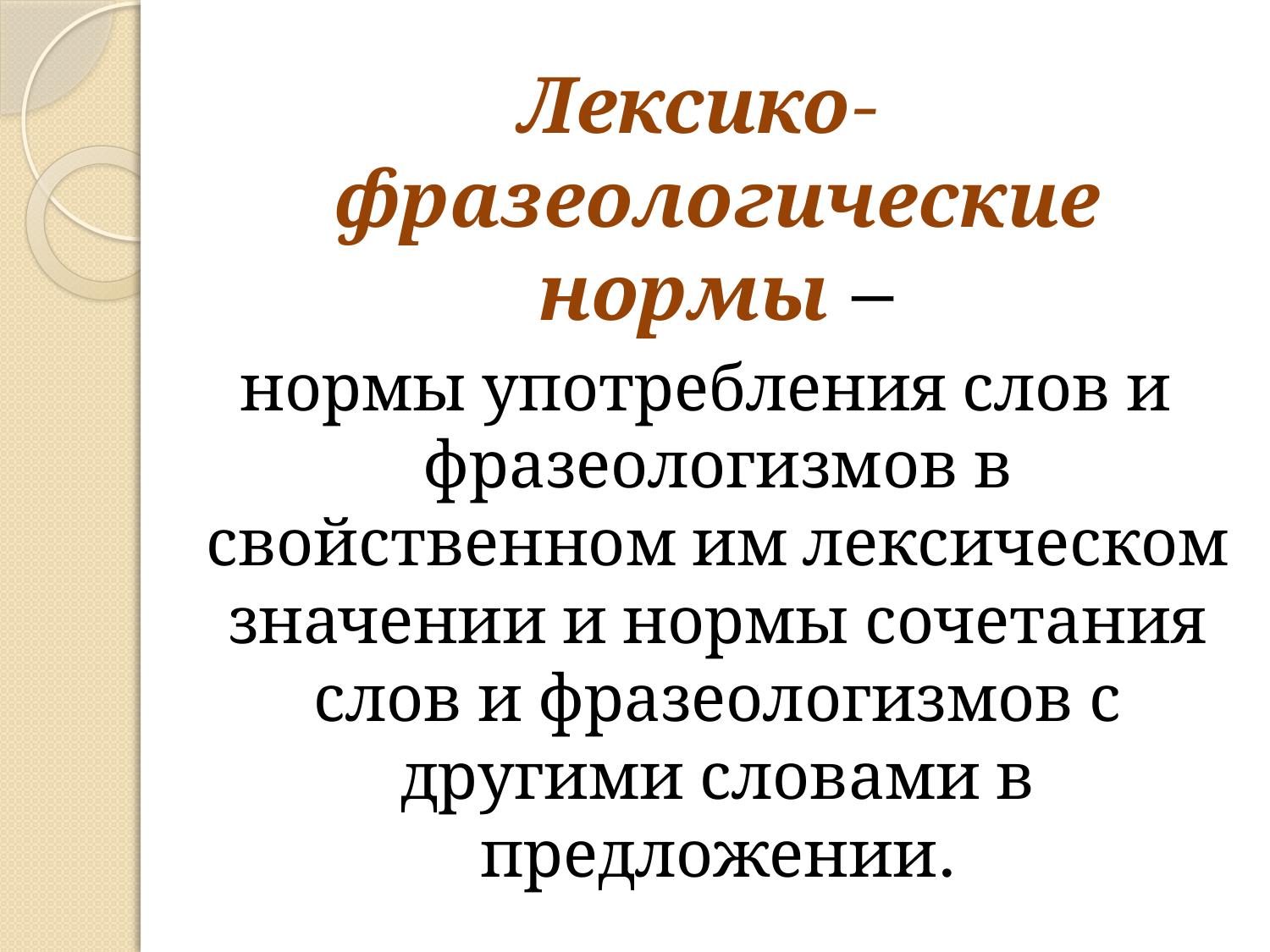

Лексико-фразеологические нормы –
 нормы употребления слов и фразеологизмов в свойственном им лексическом значении и нормы сочетания слов и фразеологизмов с другими словами в предложении.